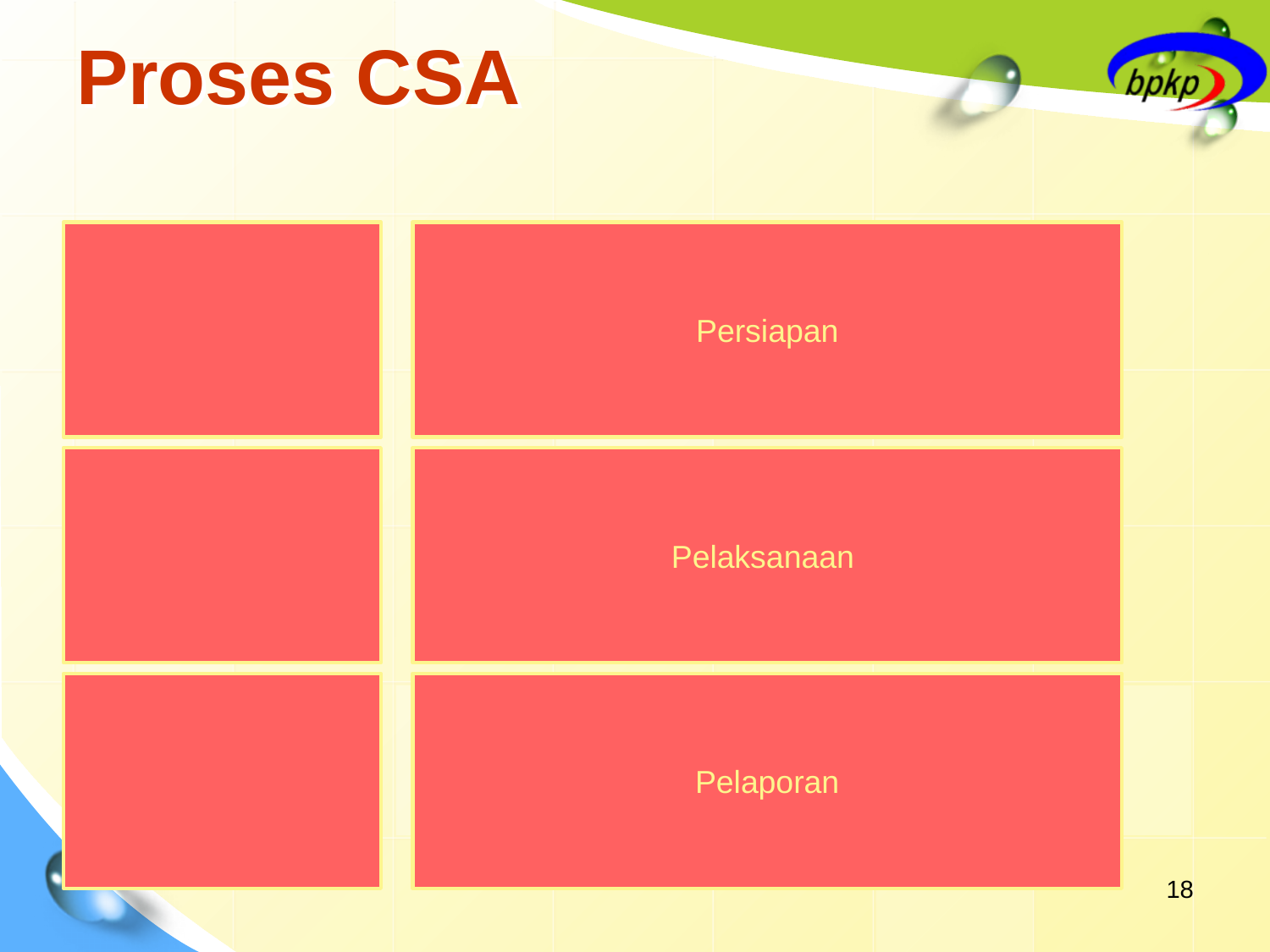

# Proses CSA
Persiapan
Pelaksanaan
Pelaporan
18